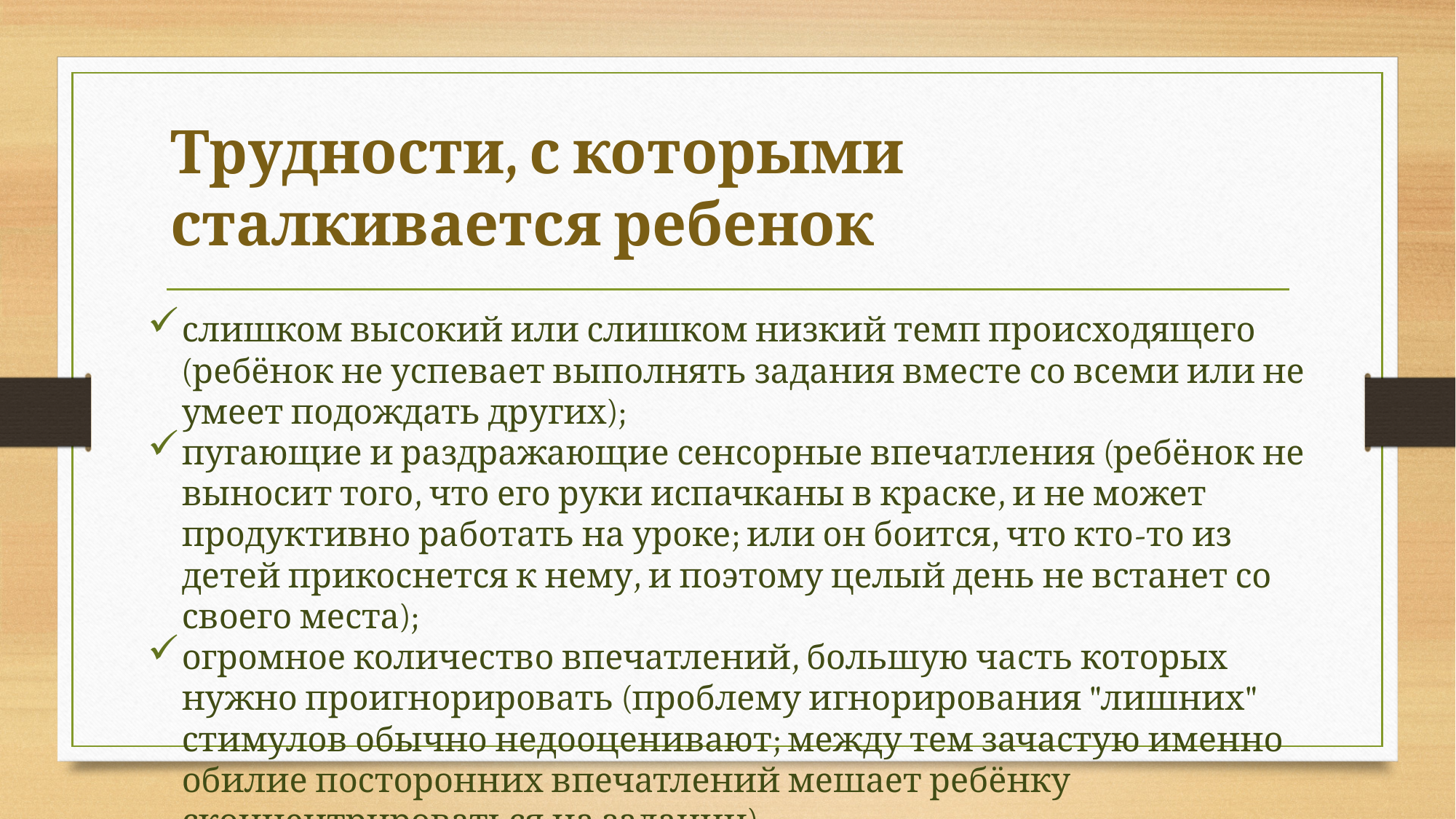

# Трудности, с которыми сталкивается ребенок
слишком высокий или слишком низкий темп происходящего (ребёнок не успевает выполнять задания вместе со всеми или не умеет подождать других);
пугающие и раздражающие сенсорные впечатления (ребёнок не выносит того, что его руки испачканы в краске, и не может продуктивно работать на уроке; или он боится, что кто-то из детей прикоснется к нему, и поэтому целый день не встанет со своего места);
огромное количество впечатлений, большую часть которых нужно проигнорировать (проблему игнорирования "лишних" стимулов обычно недооценивают; между тем зачастую именно обилие посторонних впечатлений мешает ребёнку сконцентрироваться на задании)..